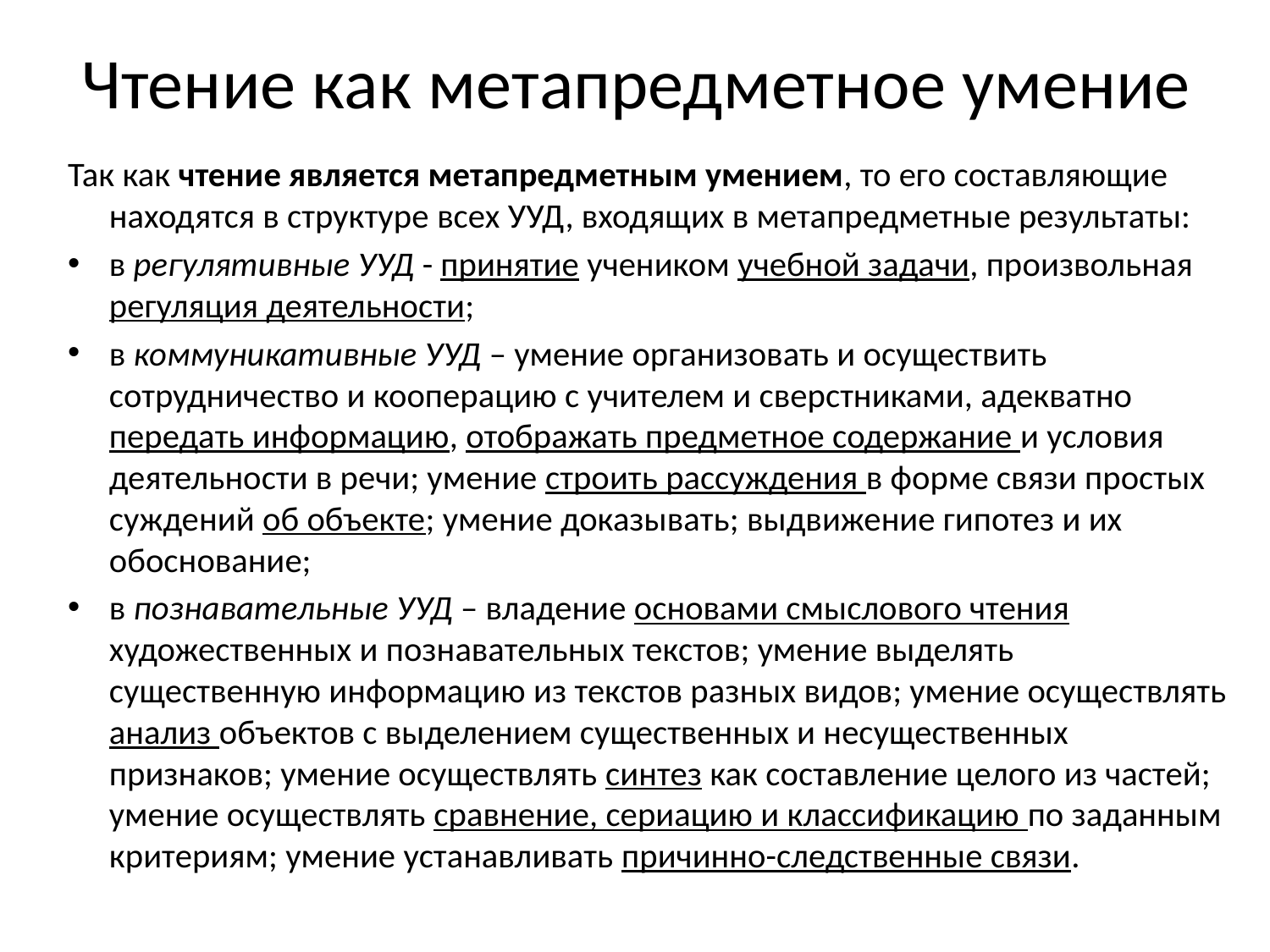

# Чтение как метапредметное умение
Так как чтение является метапредметным умением, то его составляющие находятся в структуре всех УУД, входящих в метапредметные результаты:
в регулятивные УУД - принятие учеником учебной задачи, произвольная регуляция деятельности;
в коммуникативные УУД – умение организовать и осуществить сотрудничество и кооперацию с учителем и сверстниками, адекватно передать информацию, отображать предметное содержание и условия деятельности в речи; умение строить рассуждения в форме связи простых суждений об объекте; умение доказывать; выдвижение гипотез и их обоснование;
в познавательные УУД – владение основами смыслового чтения художественных и познавательных текстов; умение выделять существенную информацию из текстов разных видов; умение осуществлять анализ объектов с выделением существенных и несущественных признаков; умение осуществлять синтез как составление целого из частей; умение осуществлять сравнение, сериацию и классификацию по заданным критериям; умение устанавливать причинно-следственные связи.